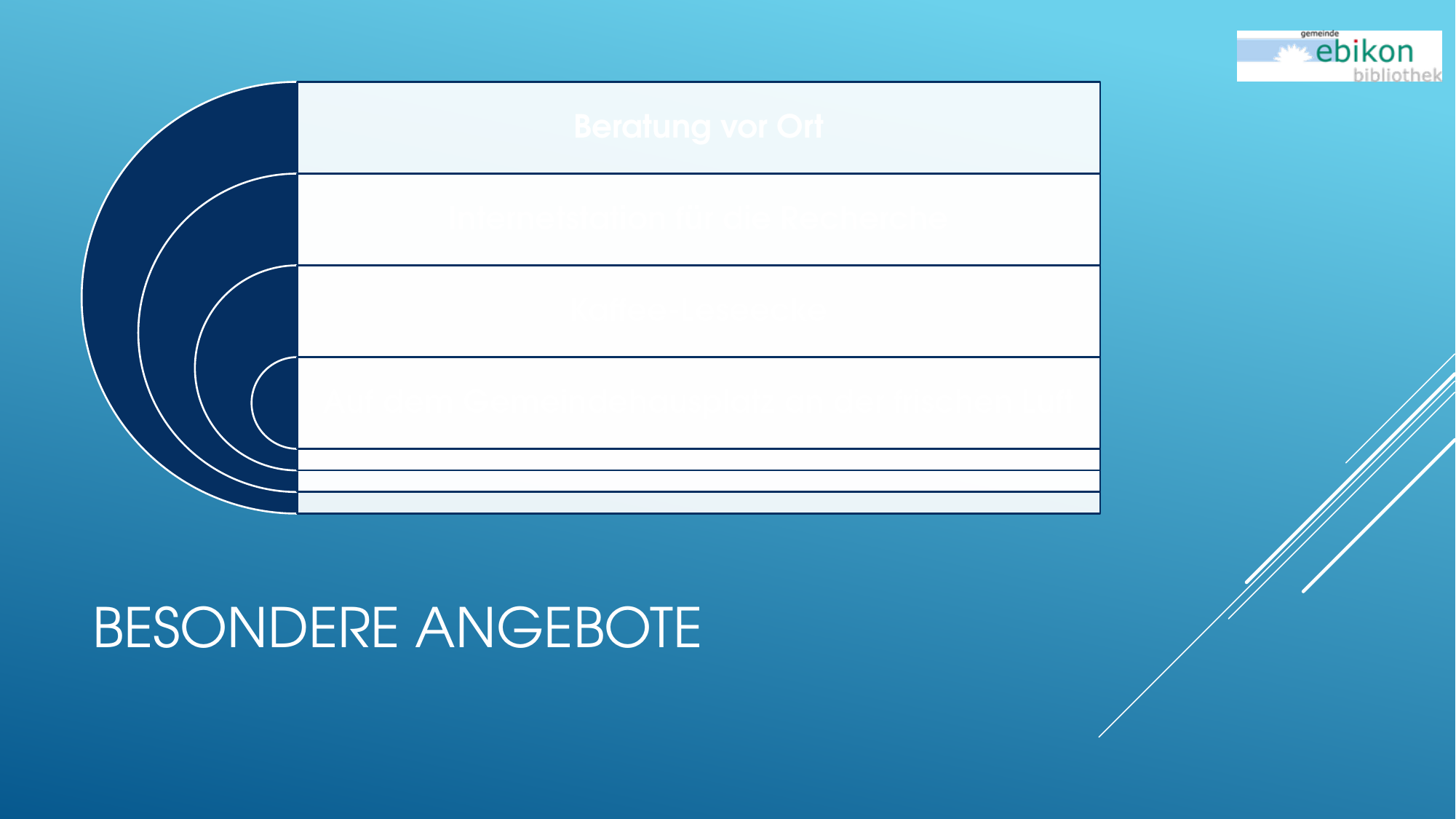

Beratung vor Ort
Internetstation für die Recherche
Kaffee-Leseecke
Auf dem Gemeindehausplatz an der frischen Luft
# Besondere Angebote